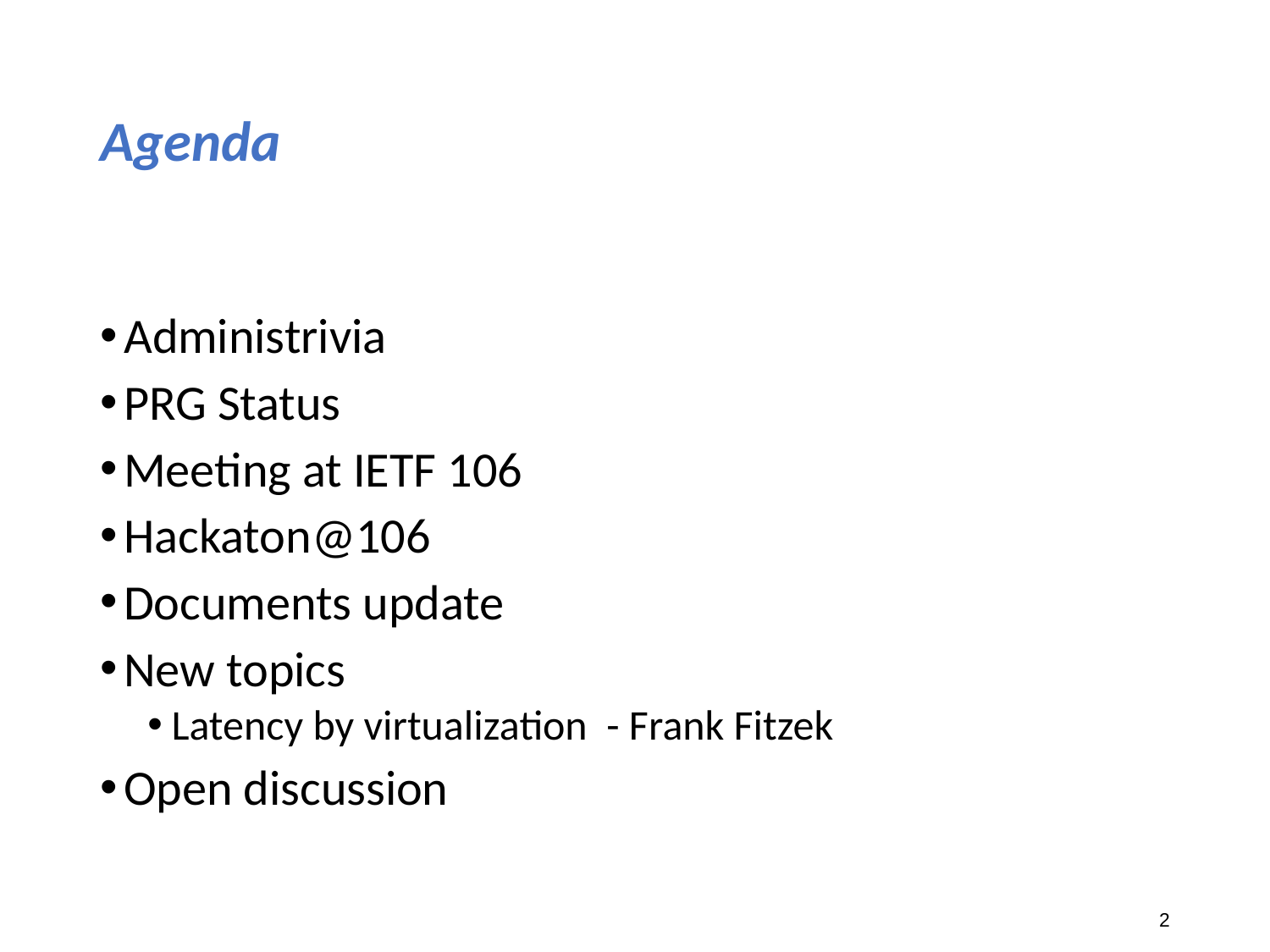

# Agenda

Administrivia
PRG Status
Meeting at IETF 106
Hackaton@106
Documents update
New topics
Latency by virtualization  - Frank Fitzek
Open discussion

2